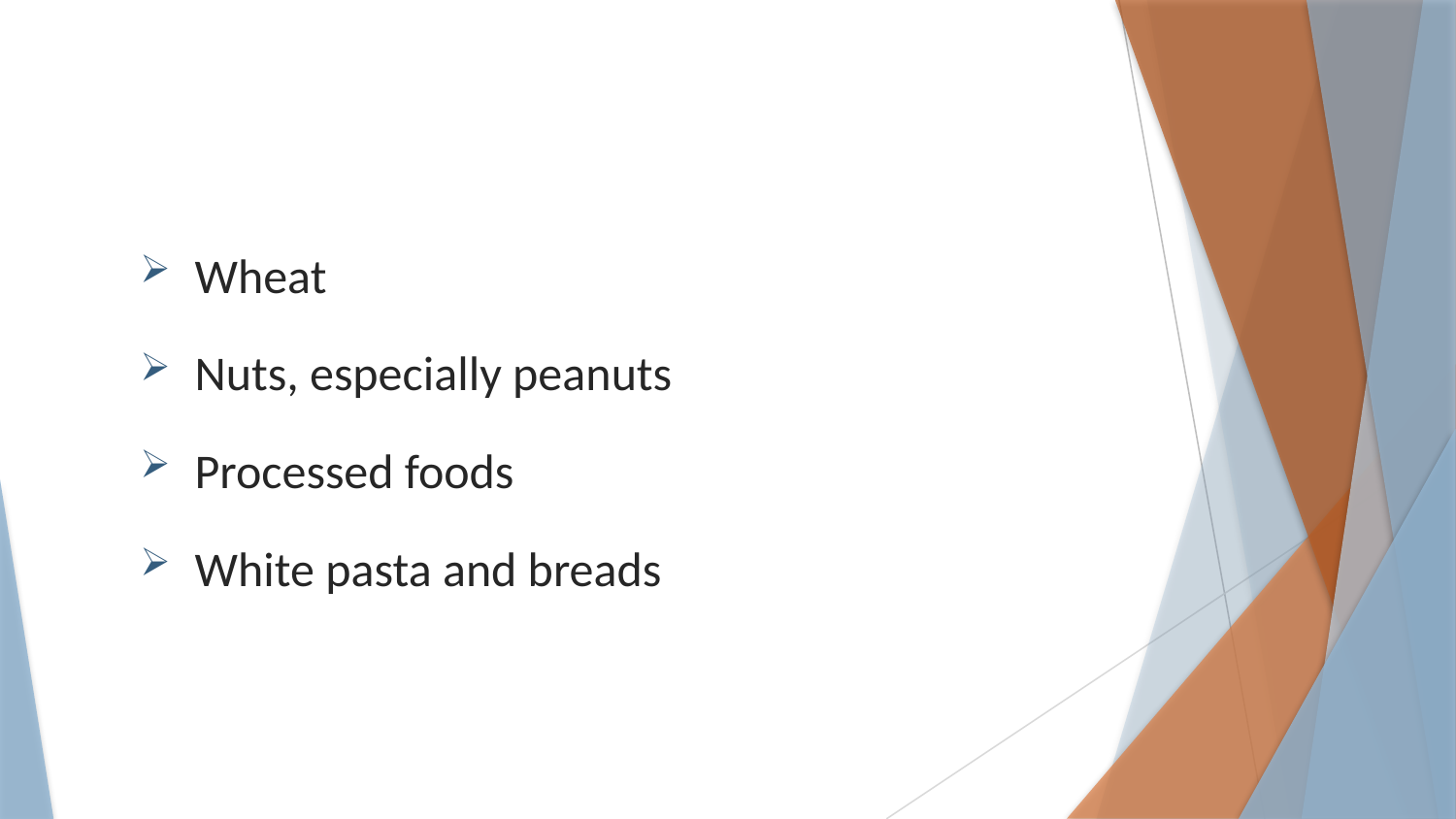

Wheat
Nuts, especially peanuts
Processed foods
White pasta and breads